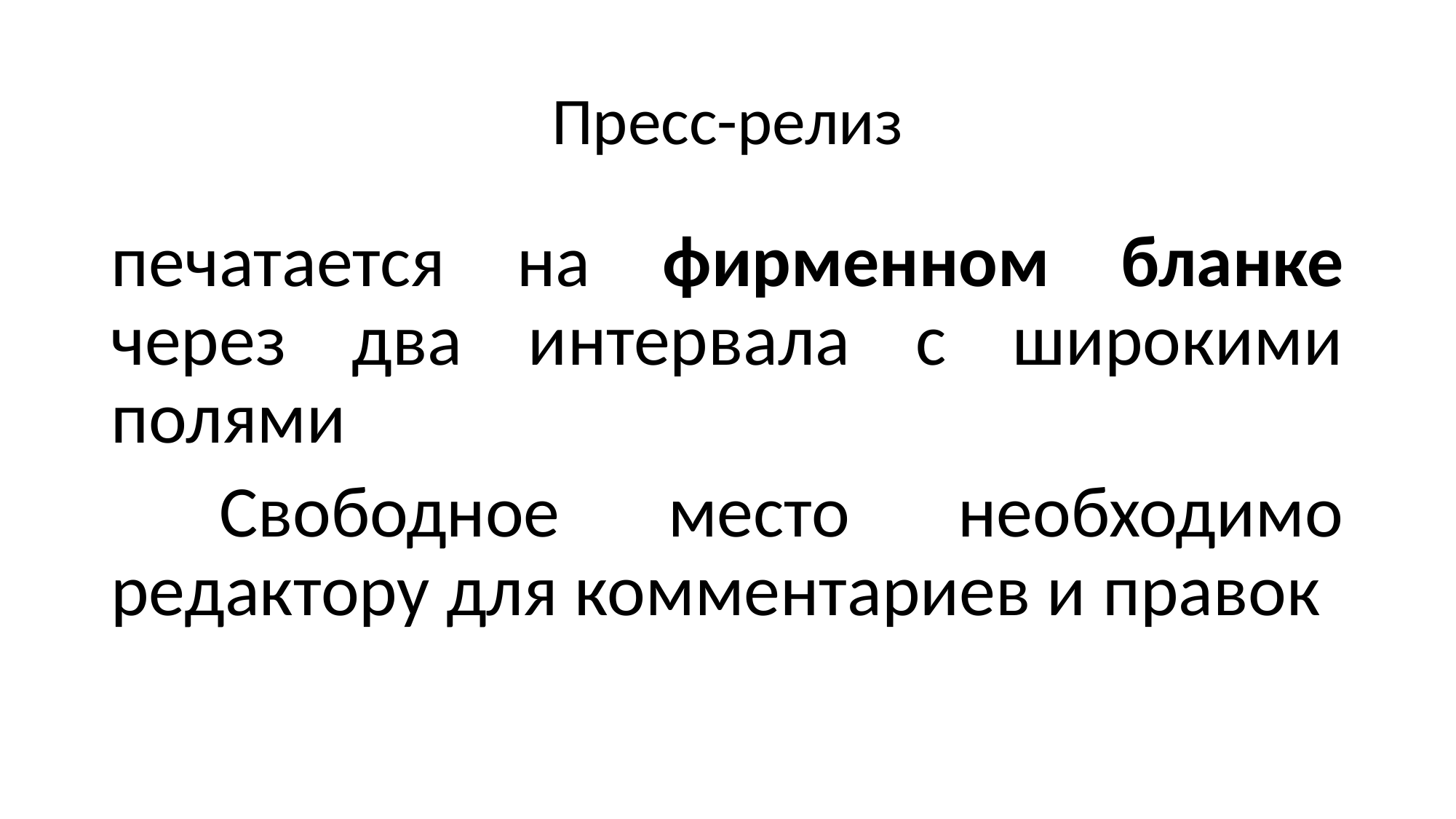

# Пресс-релиз
печатается на фирменном бланке через два интервала с широкими полями
 Свободное место необходимо редактору для комментариев и правок